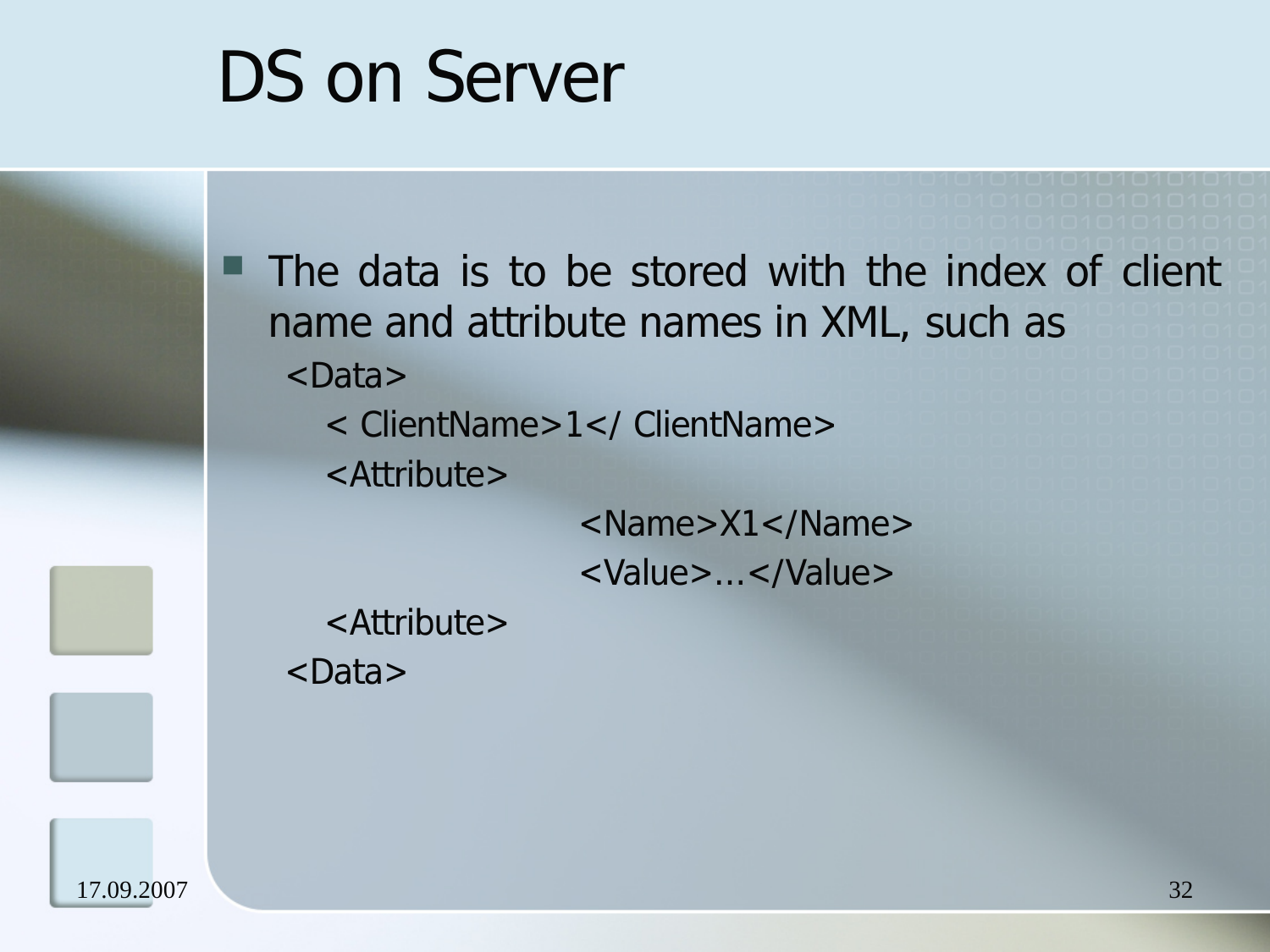

# DS on Server

The data is to be stored with the index of client name and attribute names in XML, such as
<Data>
	< ClientName>1</ ClientName>
	<Attribute>
			<Name>X1</Name>
			<Value>...</Value>
	<Attribute>
<Data>

17.09.2007
32